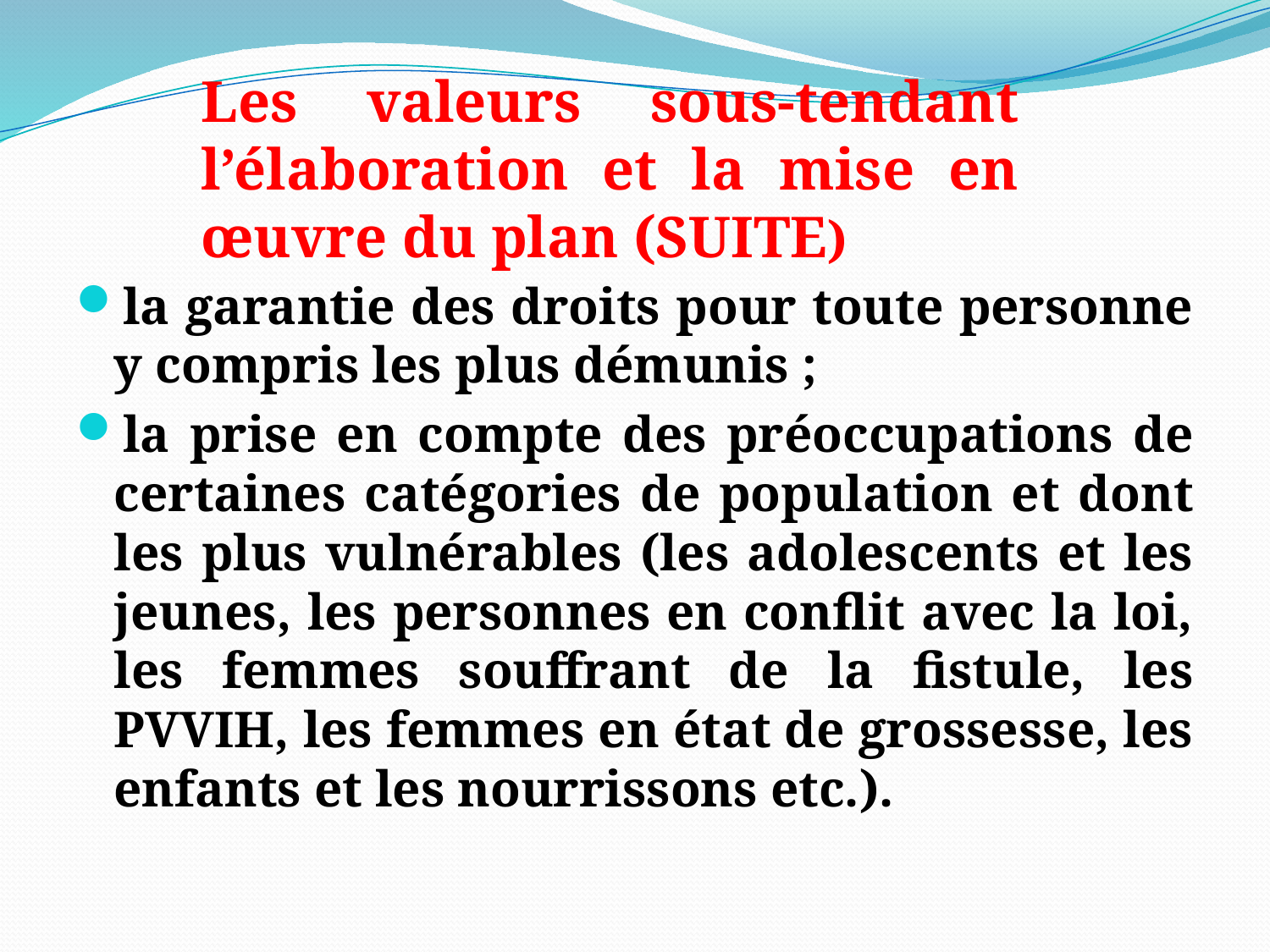

Les valeurs sous-tendant l’élaboration et la mise en œuvre du plan (SUITE)
la garantie des droits pour toute personne y compris les plus démunis ;
la prise en compte des préoccupations de certaines catégories de population et dont les plus vulnérables (les adolescents et les jeunes, les personnes en conflit avec la loi, les femmes souffrant de la fistule, les PVVIH, les femmes en état de grossesse, les enfants et les nourrissons etc.).